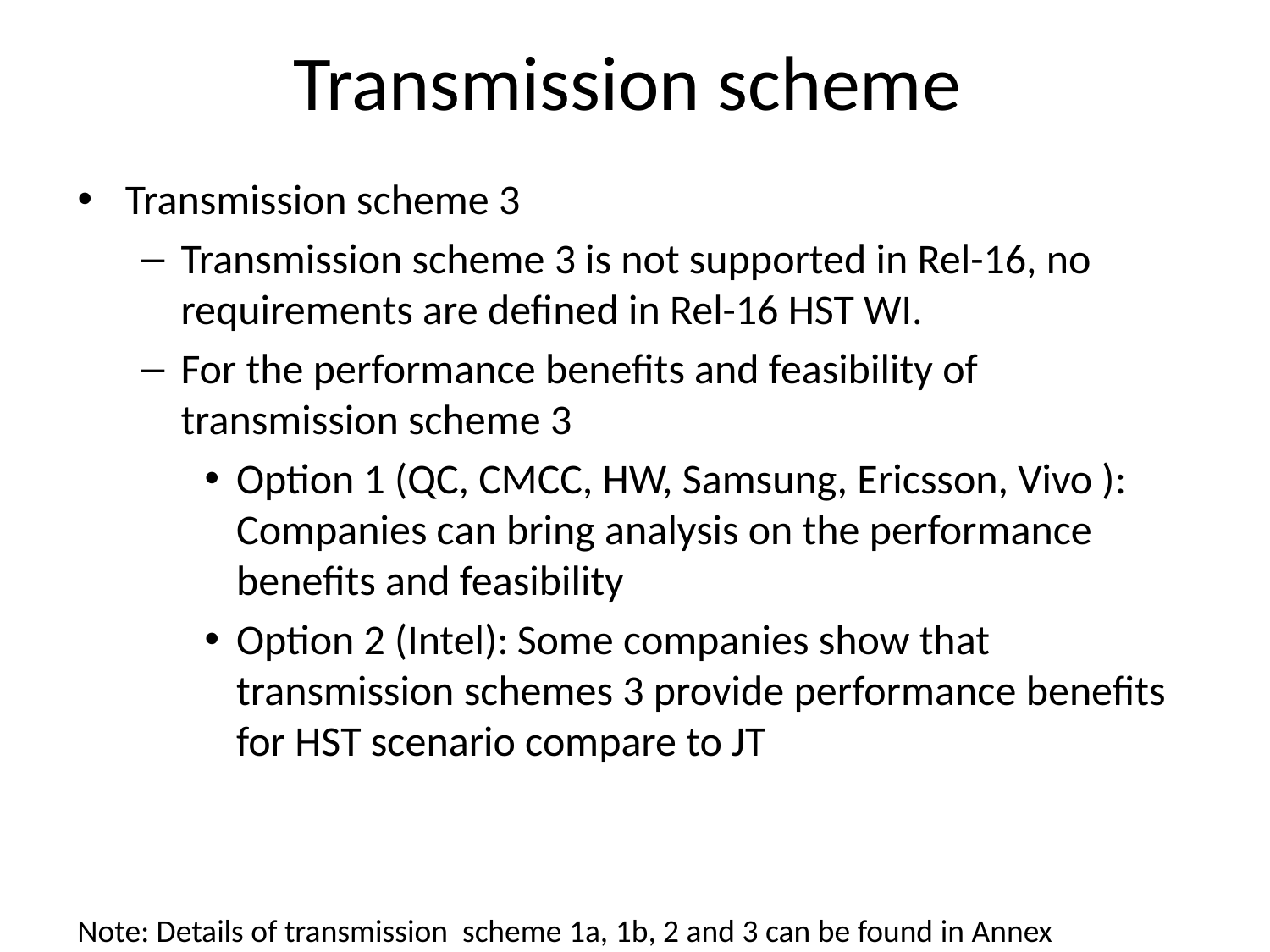

# Transmission scheme
Transmission scheme 3
Transmission scheme 3 is not supported in Rel-16, no requirements are defined in Rel-16 HST WI.
For the performance benefits and feasibility of transmission scheme 3
Option 1 (QC, CMCC, HW, Samsung, Ericsson, Vivo ): Companies can bring analysis on the performance benefits and feasibility
Option 2 (Intel): Some companies show that transmission schemes 3 provide performance benefits for HST scenario compare to JT

Note: Details of transmission  scheme 1a, 1b, 2 and 3 can be found in Annex